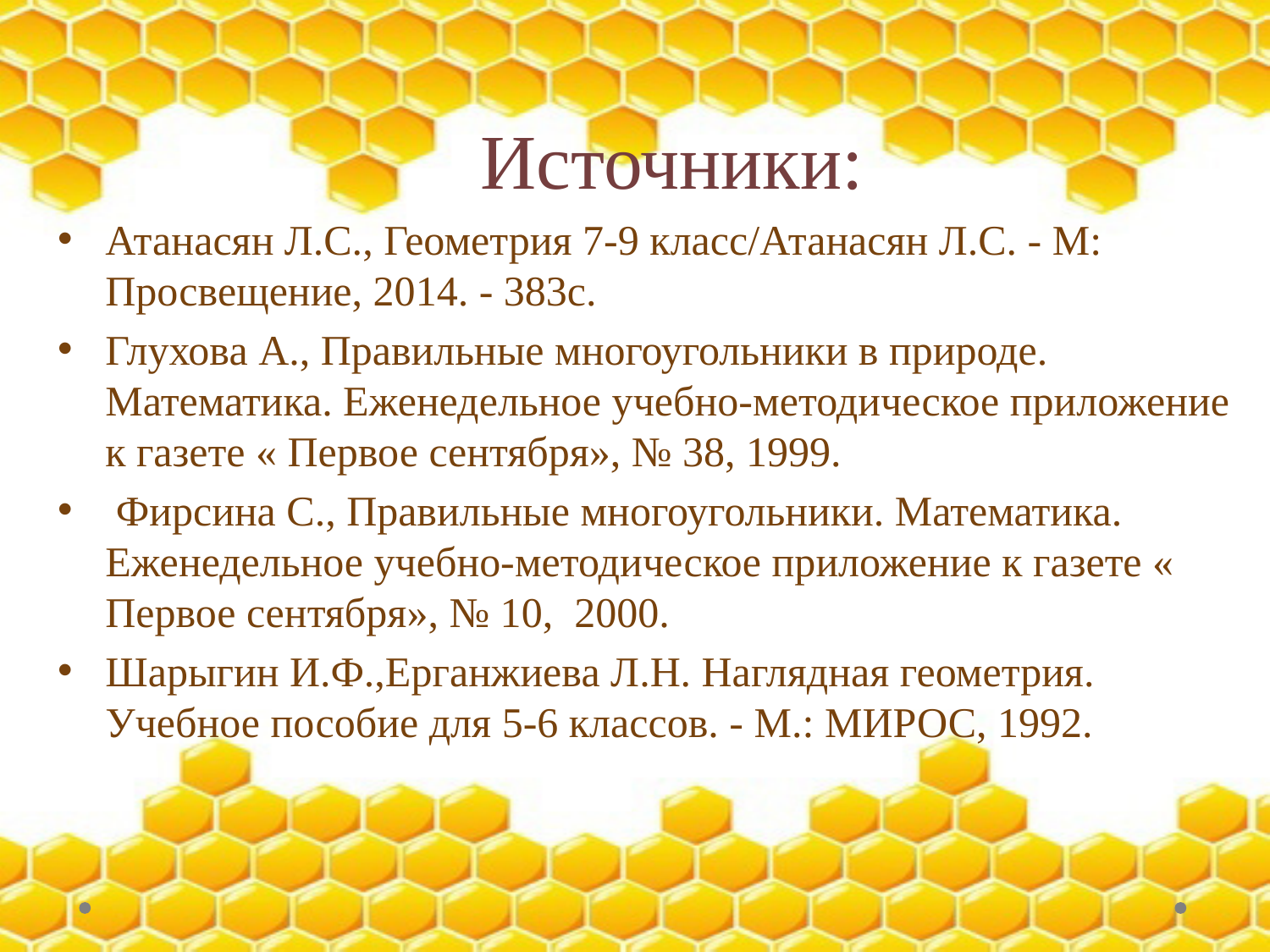

# Источники:
Атанасян Л.С., Геометрия 7-9 класс/Атанасян Л.С. - М: Просвещение, 2014. - 383с.
Глухова А., Правильные многоугольники в природе. Математика. Еженедельное учебно-методическое приложение к газете « Первое сентября», № 38, 1999.
 Фирсина С., Правильные многоугольники. Математика. Еженедельное учебно-методическое приложение к газете « Первое сентября», № 10,  2000.
Шарыгин И.Ф.,Ерганжиева Л.Н. Наглядная геометрия. Учебное пособие для 5-6 классов. - М.: МИРОС, 1992.